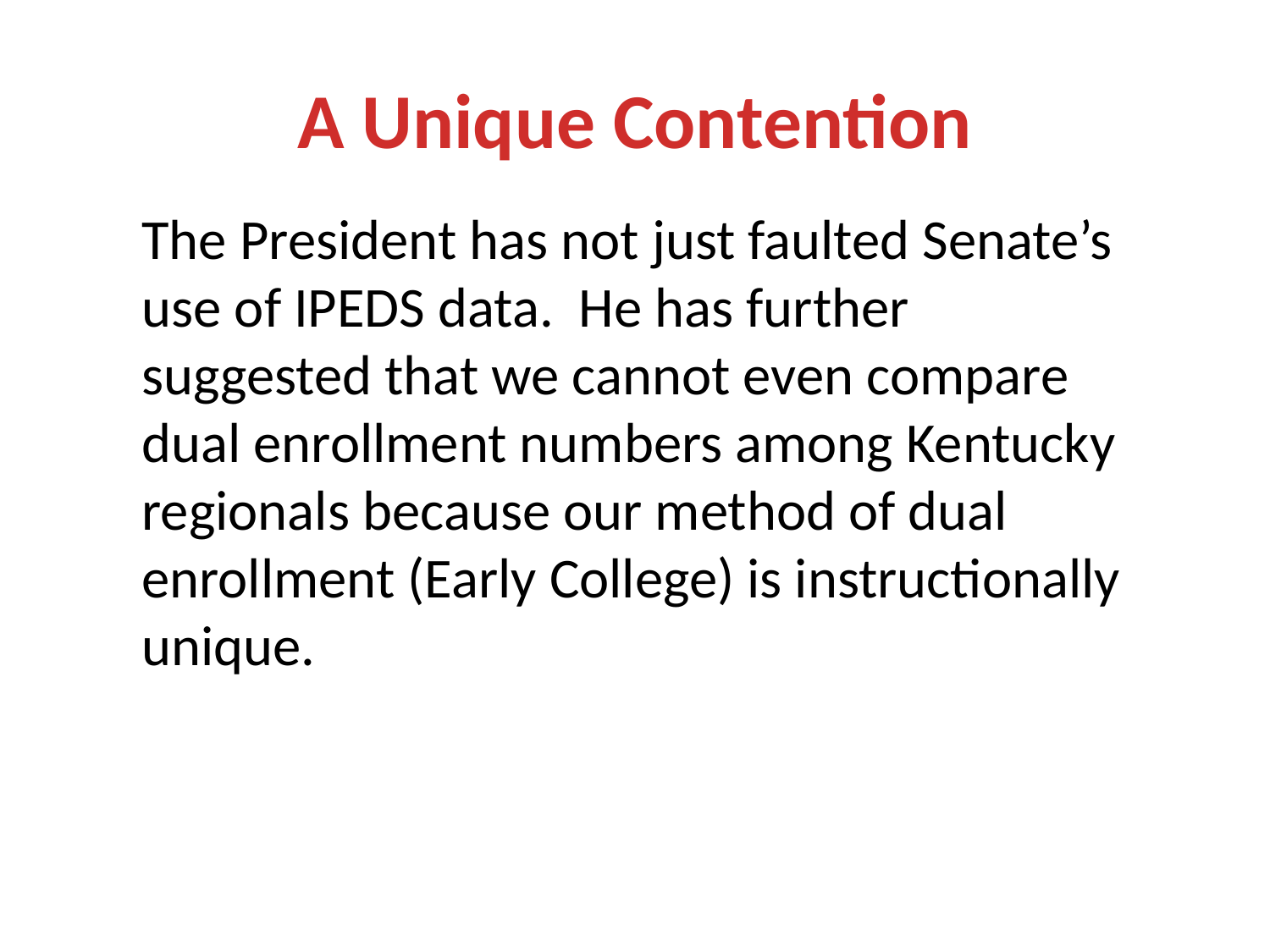

# A Unique Contention
The President has not just faulted Senate’s use of IPEDS data.  He has further suggested that we cannot even compare dual enrollment numbers among Kentucky regionals because our method of dual enrollment (Early College) is instructionally unique.